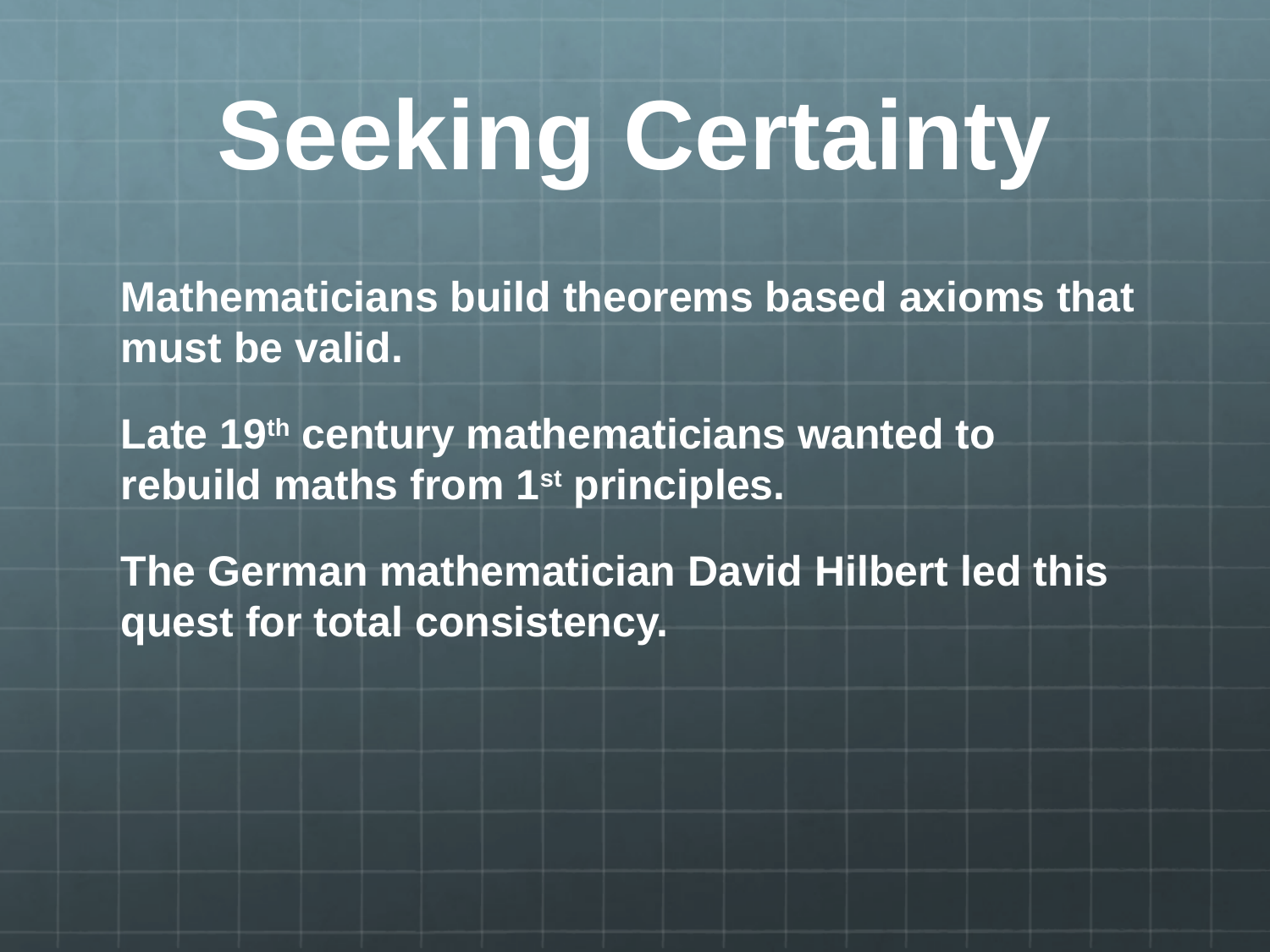

# Seeking Certainty
Mathematicians build theorems based axioms that must be valid.
Late 19th century mathematicians wanted to rebuild maths from 1st principles.
The German mathematician David Hilbert led this quest for total consistency.